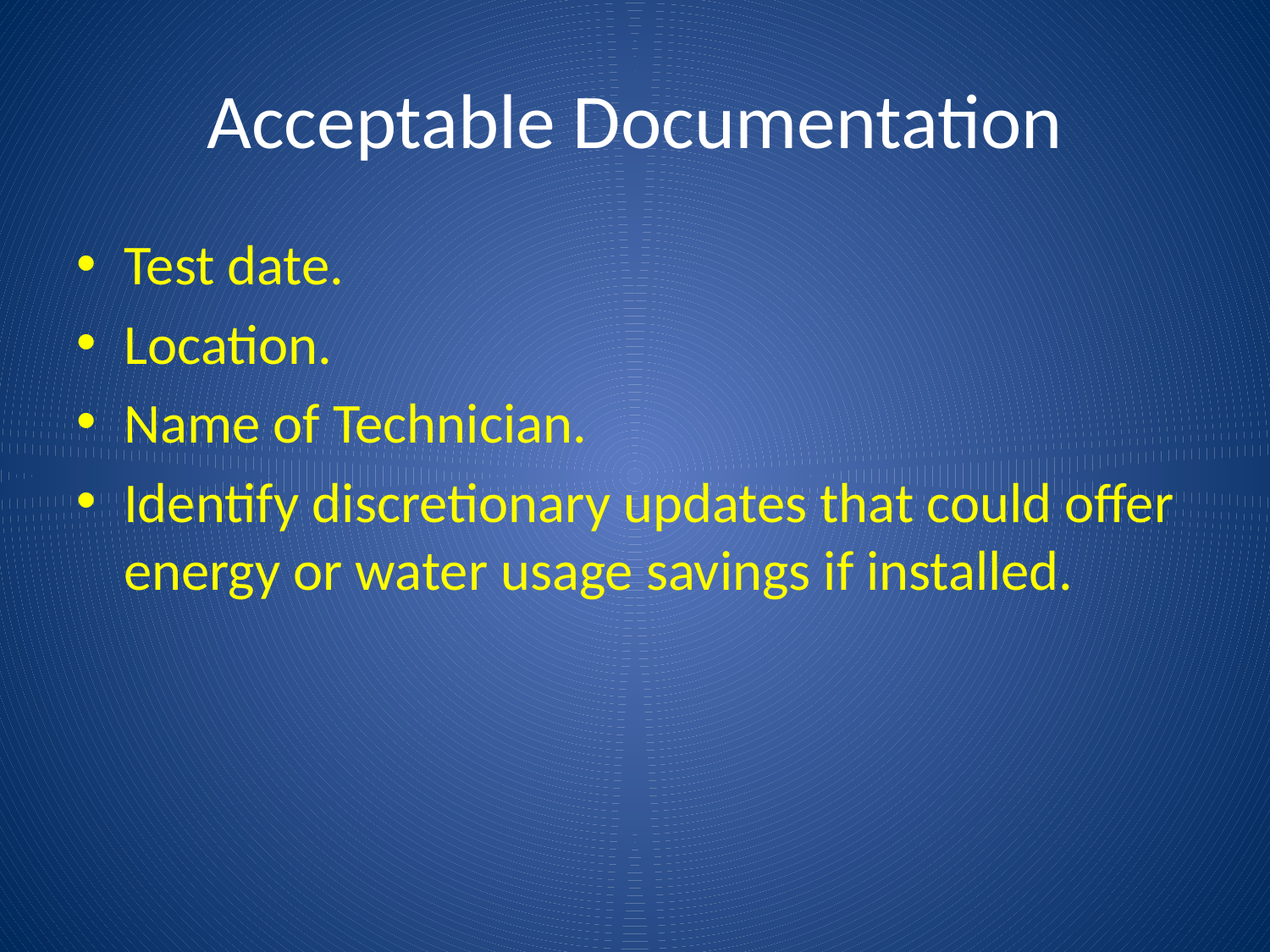

# Acceptable Documentation
Test date.
Location.
Name of Technician.
Identify discretionary updates that could offer energy or water usage savings if installed.